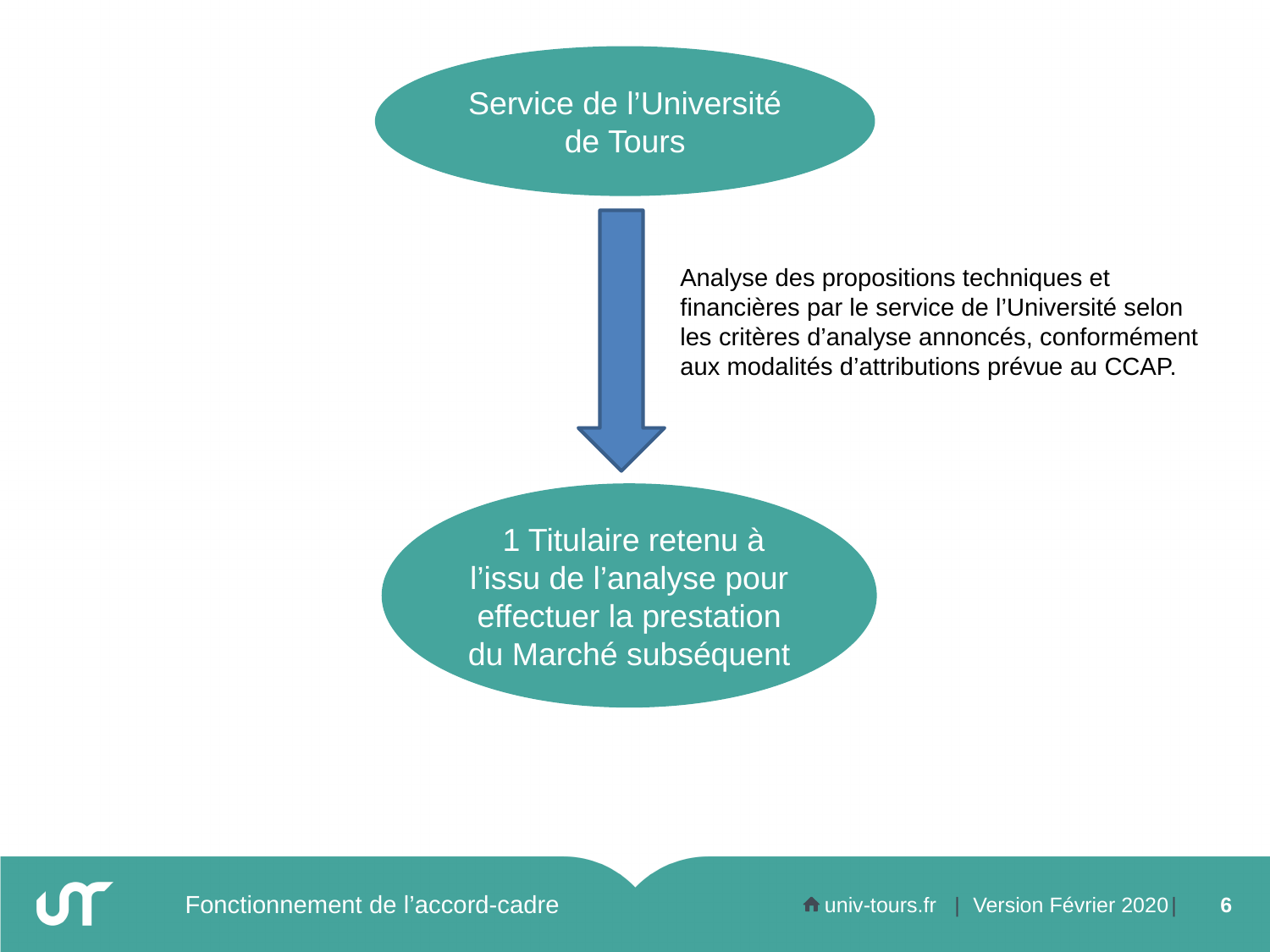

Service de l’Université de Tours

Analyse des propositions techniques et financières par le service de l’Université selon les critères d’analyse annoncés, conformément aux modalités d’attributions prévue au CCAP.

 1 Titulaire retenu à l’issu de l’analyse pour effectuer la prestation du Marché subséquent
Fonctionnement de l’accord-cadre